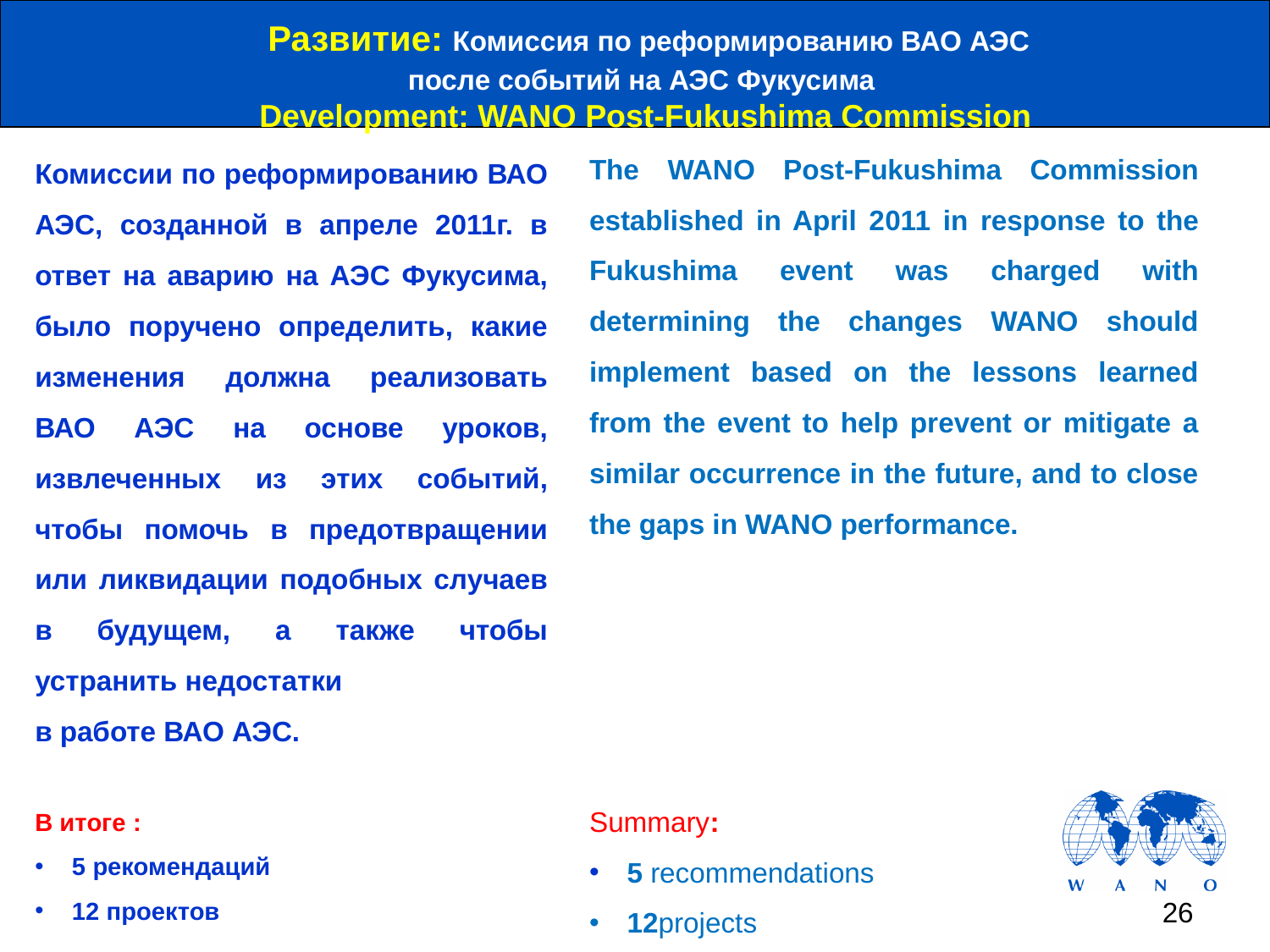

# Развитие: Комиссия по реформированию ВАО АЭС после событий на АЭС Фукусима Development: WANO Post-Fukushima Commission
The WANO Post-Fukushima Commission established in April 2011 in response to the Fukushima event was charged with determining the changes WANO should implement based on the lessons learned from the event to help prevent or mitigate a similar occurrence in the future, and to close the gaps in WANO performance.

Summary:
 5 recommendations
 12projects

Комиссии по реформированию ВАО АЭС, созданной в апреле 2011г. в ответ на аварию на АЭС Фукусима, было поручено определить, какие изменения должна реализовать ВАО АЭС на основе уроков, извлеченных из этих событий, чтобы помочь в предотвращении или ликвидации подобных случаев в будущем, а также чтобы устранить недостатки
в работе ВАО АЭС.

В итоге :
 5 рекомендаций
 12 проектов

26